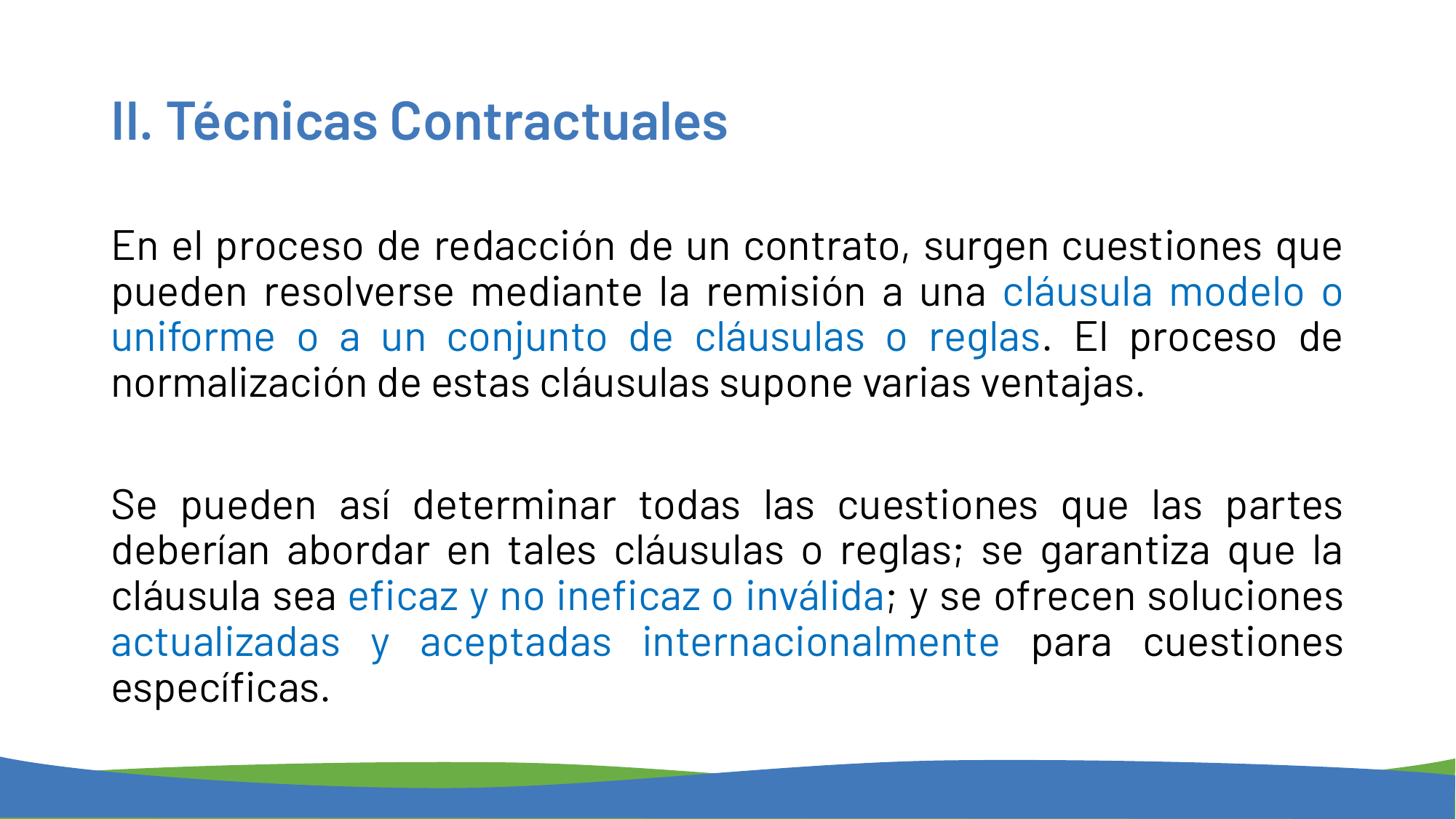

# II. Técnicas Contractuales
En el proceso de redacción de un contrato, surgen cuestiones que pueden resolverse mediante la remisión a una cláusula modelo o uniforme o a un conjunto de cláusulas o reglas. El proceso de normalización de estas cláusulas supone varias ventajas.

Se pueden así determinar todas las cuestiones que las partes deberían abordar en tales cláusulas o reglas; se garantiza que la cláusula sea eficaz y no ineficaz o inválida; y se ofrecen soluciones actualizadas y aceptadas internacionalmente para cuestiones específicas.